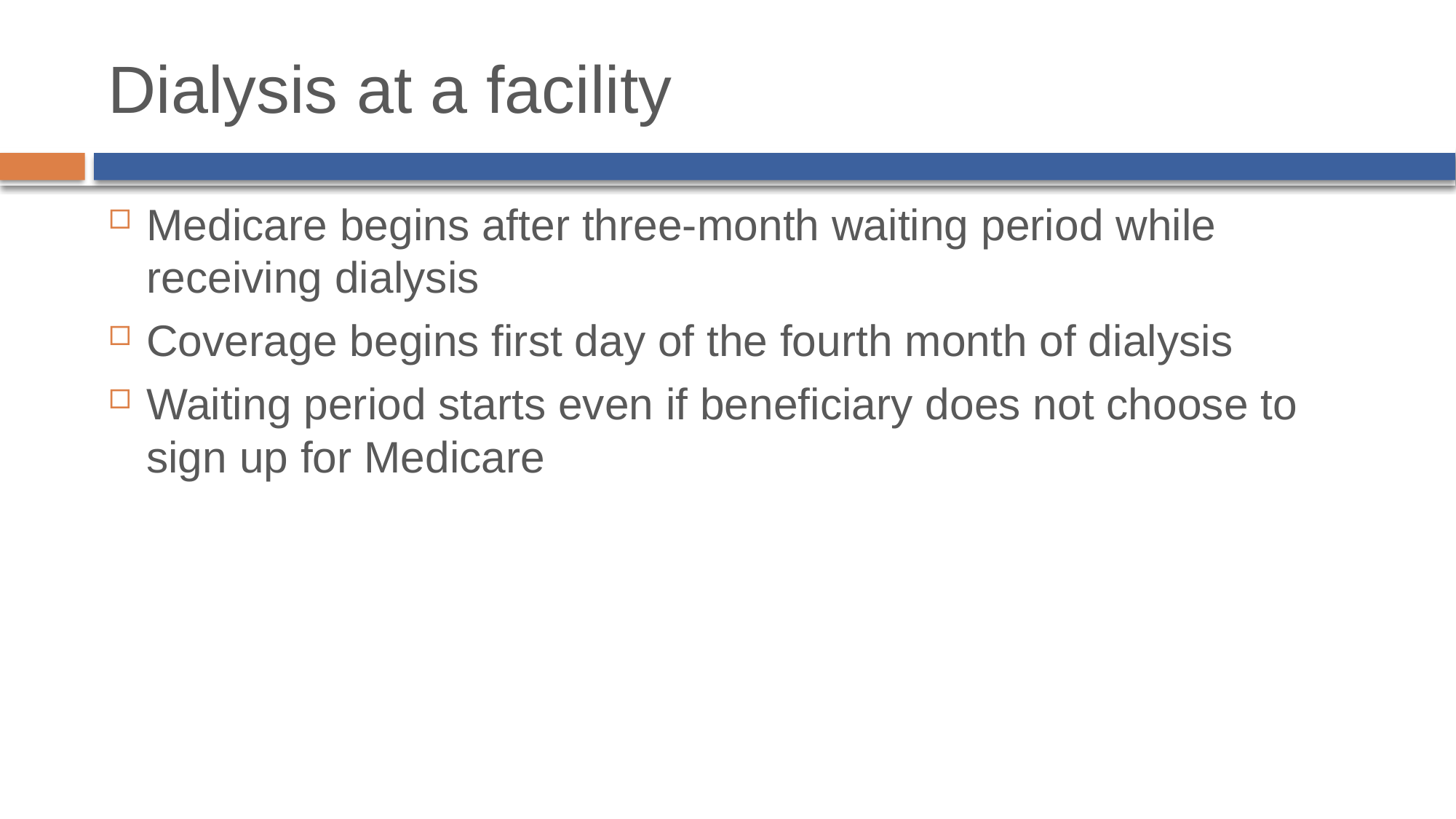

# Dialysis at a facility
Medicare begins after three-month waiting period while receiving dialysis
Coverage begins first day of the fourth month of dialysis
Waiting period starts even if beneficiary does not choose to sign up for Medicare